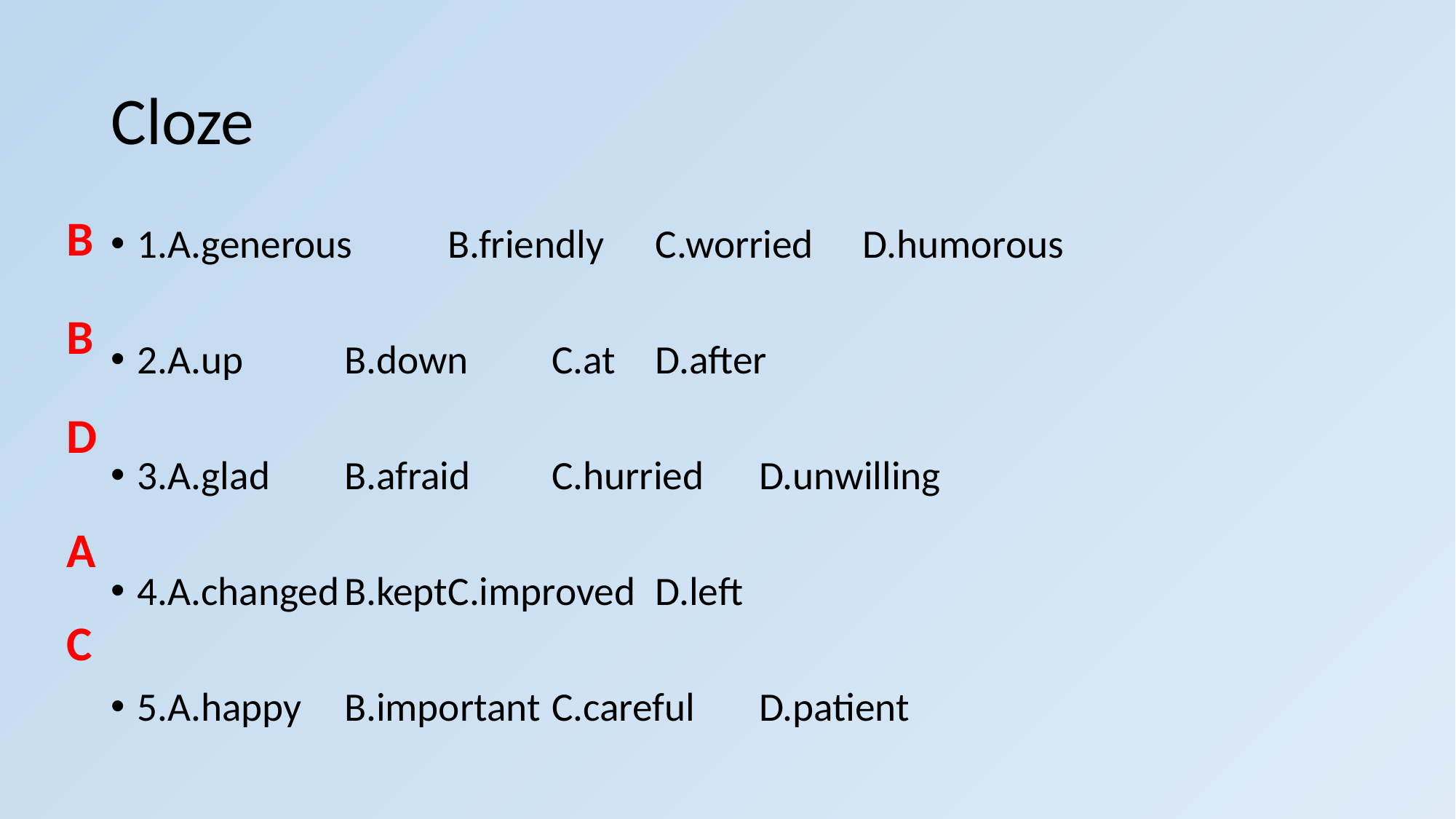

# Cloze
B
1.A.generous	B.friendly		C.worried		D.humorous

2.A.up		B.down		C.at			D.after

3.A.glad		B.afraid		C.hurried		D.unwilling

4.A.changed	B.kept		C.improved		D.left

5.A.happy		B.important		C.careful		D.patient
B
D
A
C